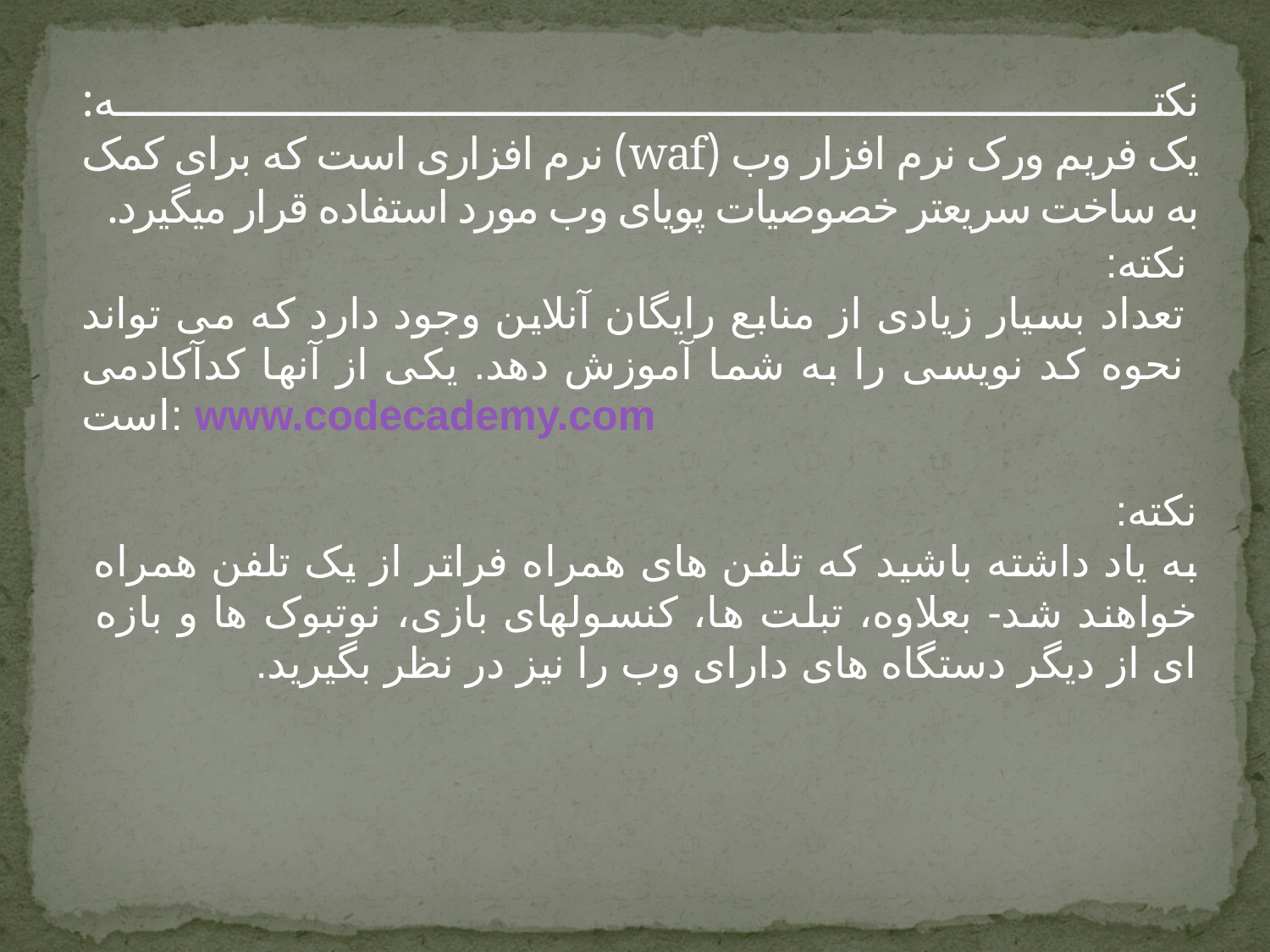

# نکته: یک فریم ورک نرم افزار وب (waf) نرم افزاری است که برای کمک به ساخت سریعتر خصوصیات پویای وب مورد استفاده قرار میگیرد.
نکته:
تعداد بسیار زیادی از منابع رایگان آنلاین وجود دارد که می تواند نحوه کد نویسی را به شما آموزش دهد. یکی از آنها کدآکادمی است: www.codecademy.com
نکته:
به یاد داشته باشید که تلفن های همراه فراتر از یک تلفن همراه خواهند شد- بعلاوه، تبلت ها، کنسولهای بازی، نوتبوک ها و بازه ای از دیگر دستگاه های دارای وب را نیز در نظر بگیرید.